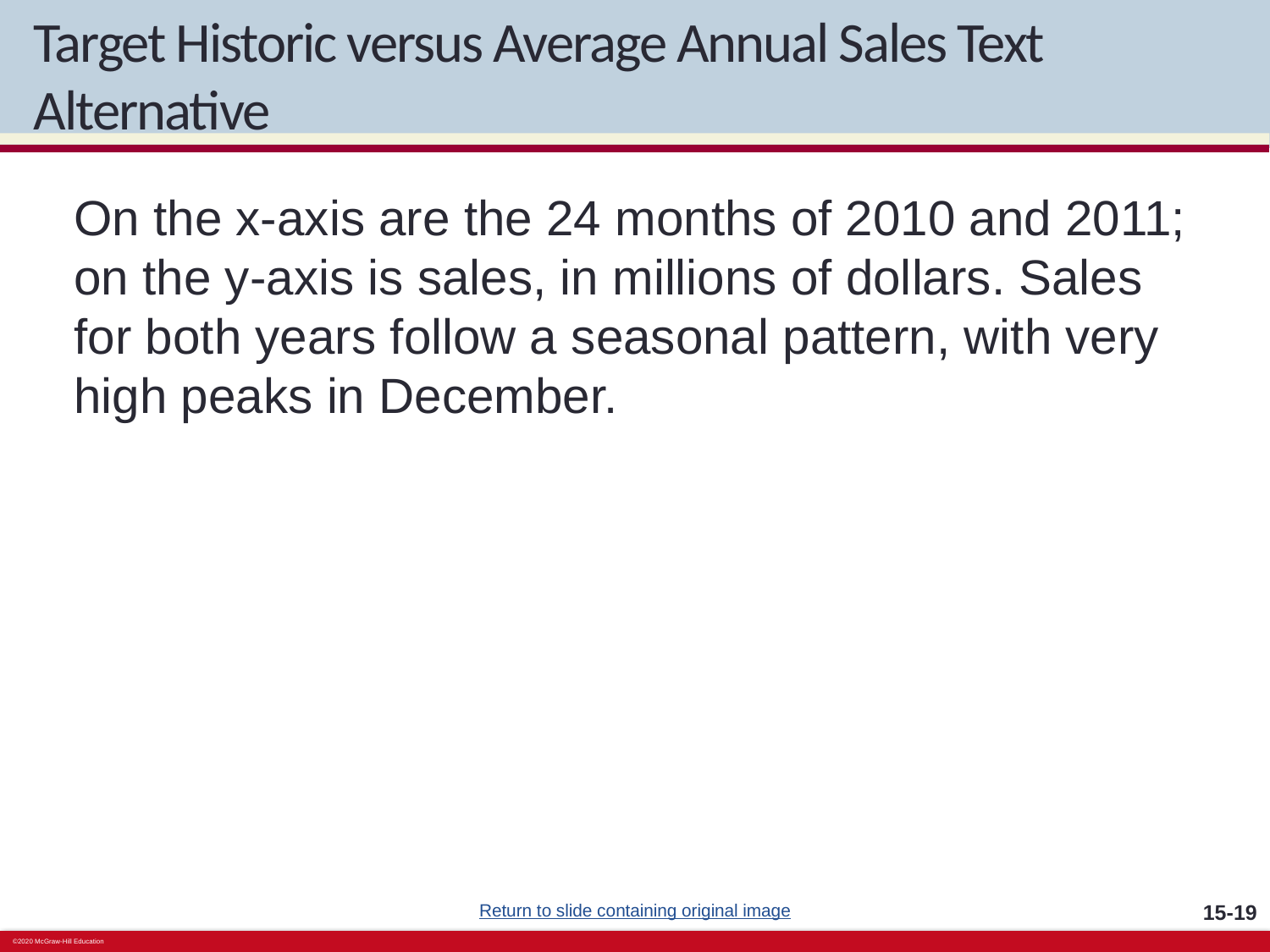

# Target Historic versus Average Annual Sales Text Alternative
On the x-axis are the 24 months of 2010 and 2011; on the y-axis is sales, in millions of dollars. Sales for both years follow a seasonal pattern, with very high peaks in December.
Return to slide containing original image